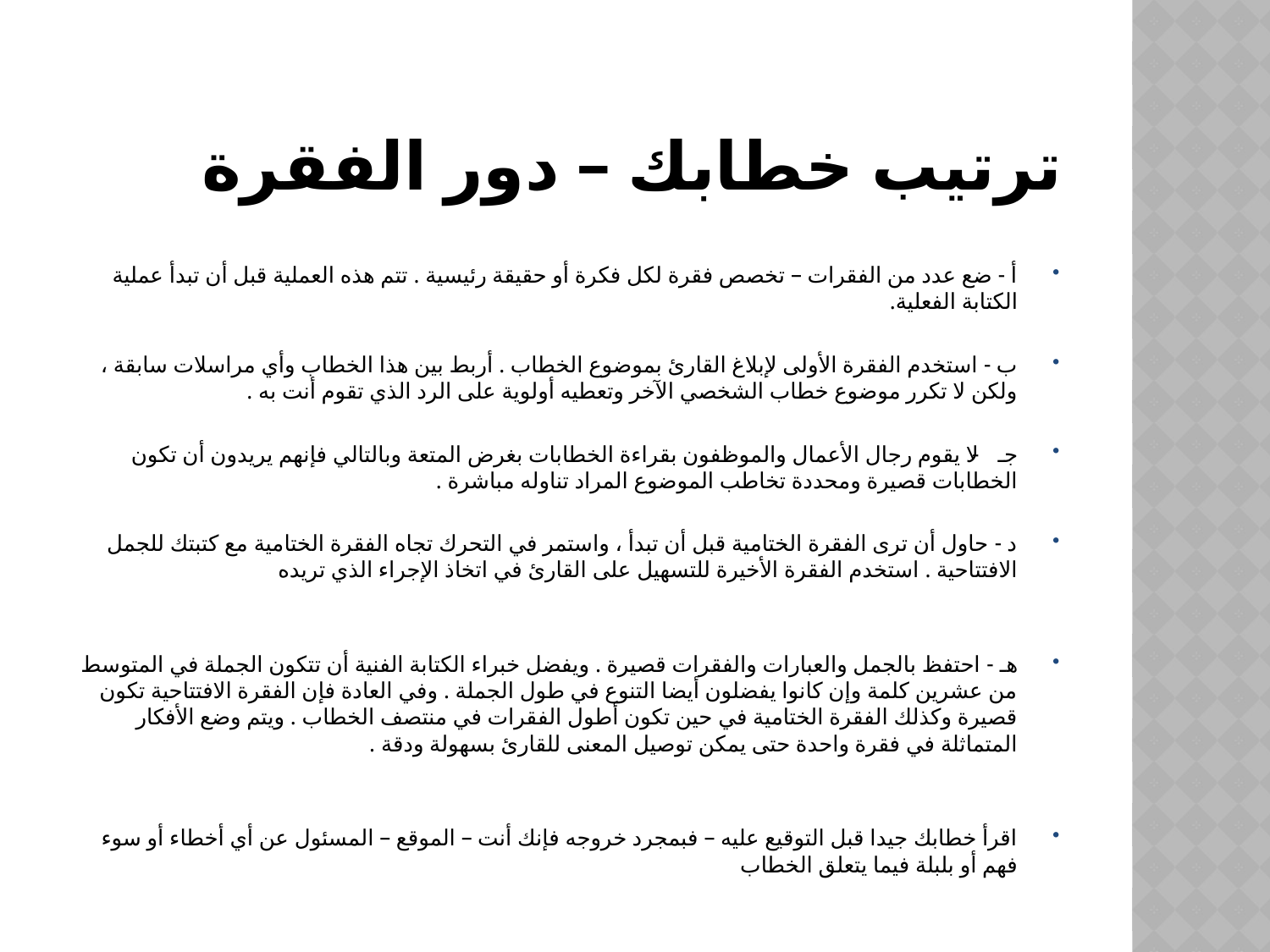

# ترتيب خطابك – دور الفقرة

أ - ضع عدد من الفقرات – تخصص فقرة لكل فكرة أو حقيقة رئيسية . تتم هذه العملية قبل أن تبدأ عملية الكتابة الفعلية.

ب - استخدم الفقرة الأولى لإبلاغ القارئ بموضوع الخطاب . أربط بين هذا الخطاب وأي مراسلات سابقة ، ولكن لا تكرر موضوع خطاب الشخصي الآخر وتعطيه أولوية على الرد الذي تقوم أنت به .

جـ - لا يقوم رجال الأعمال والموظفون بقراءة الخطابات بغرض المتعة وبالتالي فإنهم يريدون أن تكون الخطابات قصيرة ومحددة تخاطب الموضوع المراد تناوله مباشرة .

د - حاول أن ترى الفقرة الختامية قبل أن تبدأ ، واستمر في التحرك تجاه الفقرة الختامية مع كتبتك للجمل الافتتاحية . استخدم الفقرة الأخيرة للتسهيل على القارئ في اتخاذ الإجراء الذي تريده

هـ - احتفظ بالجمل والعبارات والفقرات قصيرة . ويفضل خبراء الكتابة الفنية أن تتكون الجملة في المتوسط من عشرين كلمة وإن كانوا يفضلون أيضا التنوع في طول الجملة . وفي العادة فإن الفقرة الافتتاحية تكون قصيرة وكذلك الفقرة الختامية في حين تكون أطول الفقرات في منتصف الخطاب . ويتم وضع الأفكار المتماثلة في فقرة واحدة حتى يمكن توصيل المعنى للقارئ بسهولة ودقة .

اقرأ خطابك جيدا قبل التوقيع عليه – فبمجرد خروجه فإنك أنت – الموقع – المسئول عن أي أخطاء أو سوء فهم أو بلبلة فيما يتعلق الخطاب